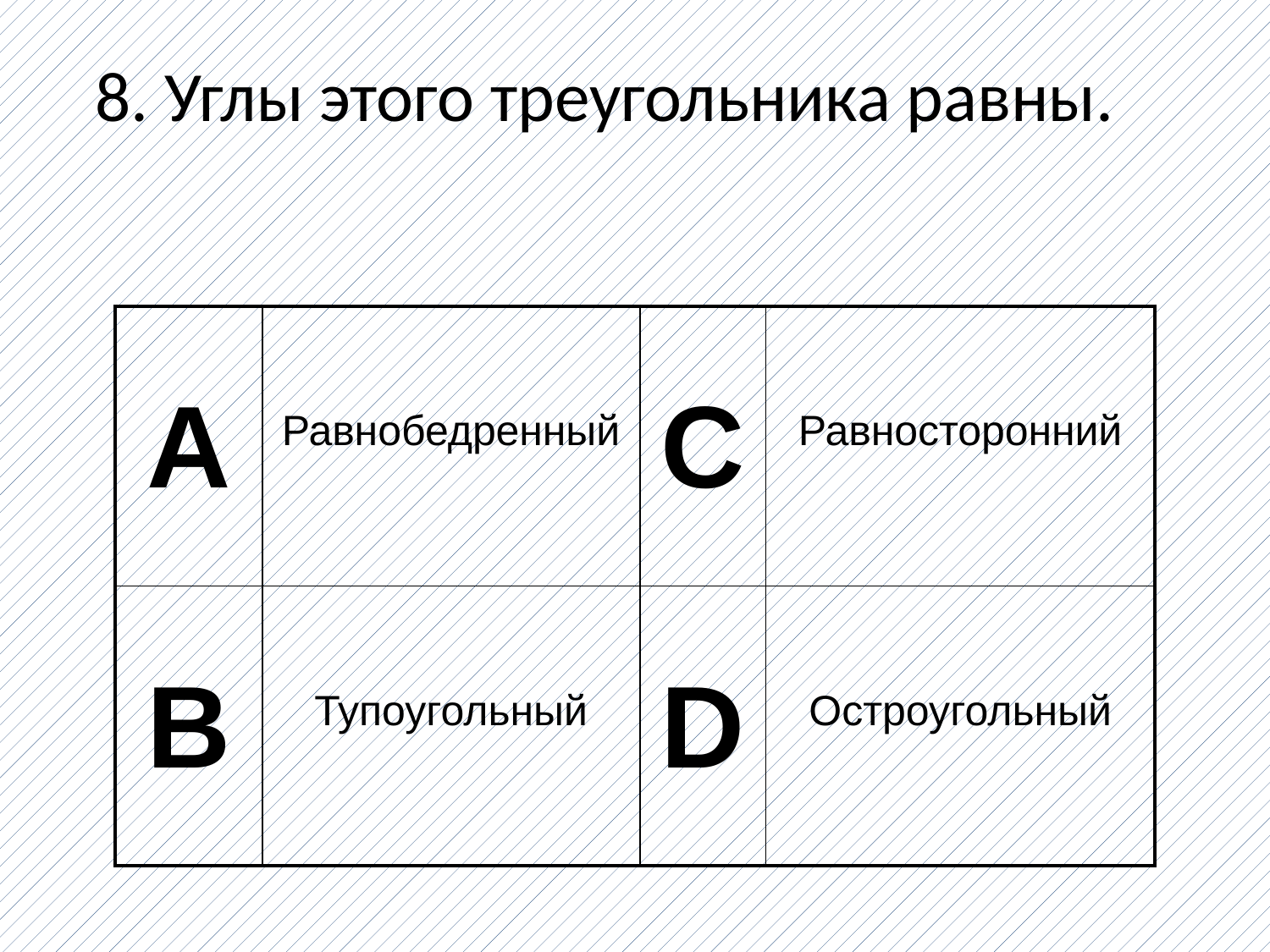

8. Углы этого треугольника равны.
| А | Равнобедренный | C | Равносторонний |
| --- | --- | --- | --- |
| B | Тупоугольный | D | Остроугольный |